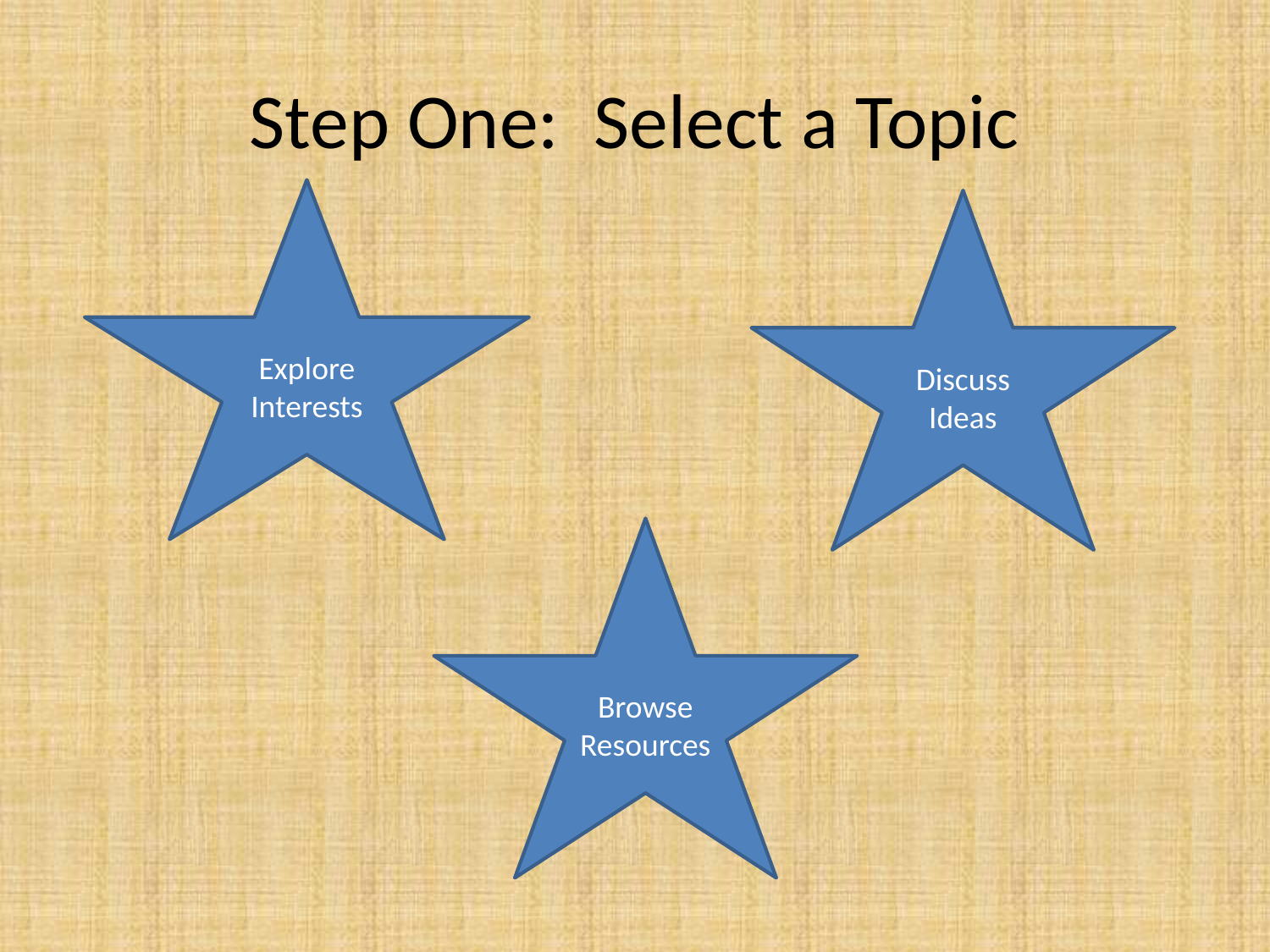

# Step One:  Select a Topic
Explore Interests
Discuss Ideas
Browse Resources